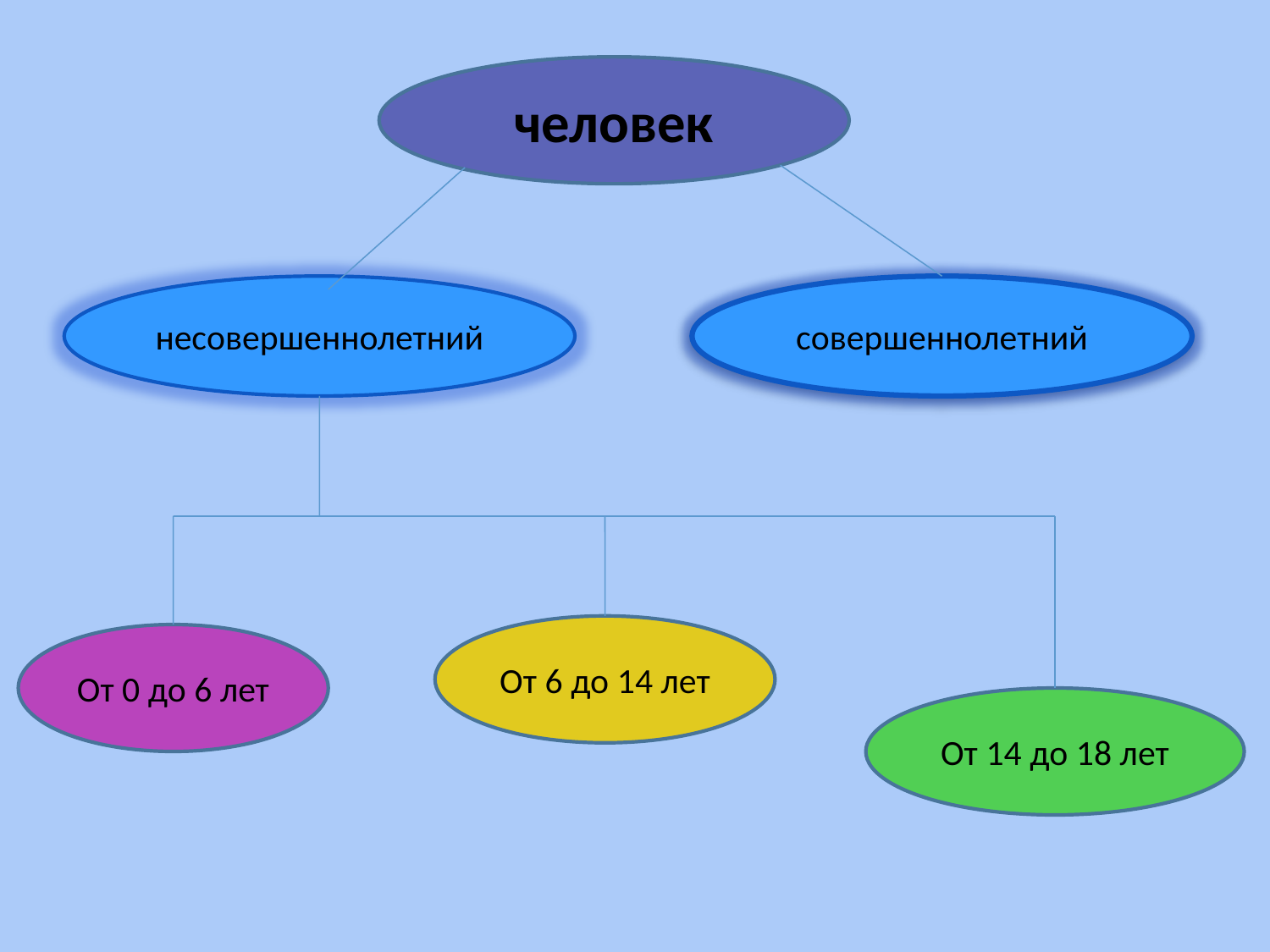

#
человек
несовершеннолетний
совершеннолетний
От 6 до 14 лет
От 0 до 6 лет
От 14 до 18 лет